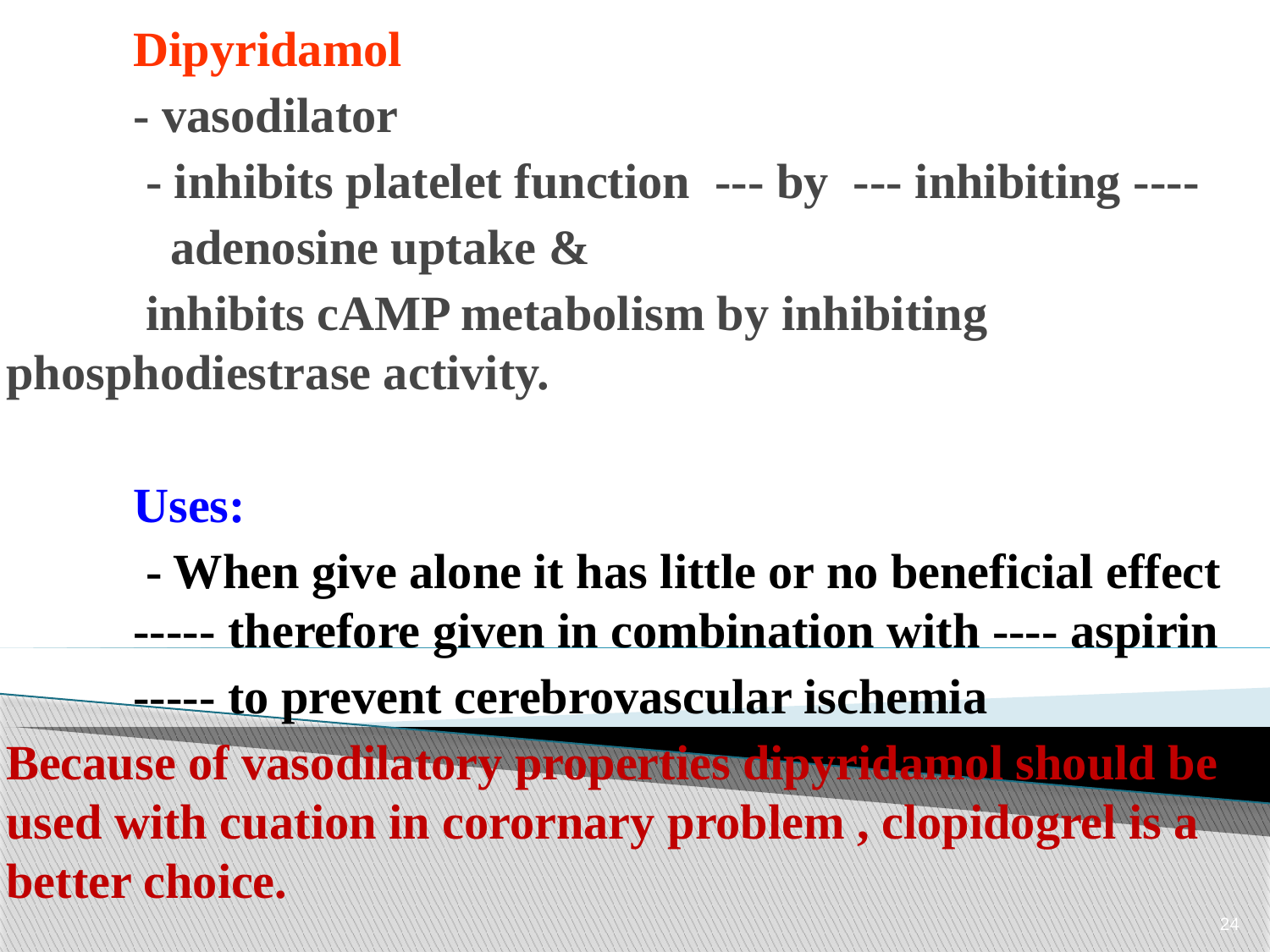

Dipyridamol
 	- vasodilator
	 - inhibits platelet function  --- by  --- inhibiting ----
     	   adenosine uptake &
     	 inhibits cAMP metabolism by inhibiting   	phosphodiestrase activity.

	Uses:
   	 - When give alone it has little or no beneficial effect  	----- therefore given in combination with ---- aspirin
	----- to prevent cerebrovascular ischemia
Because of vasodilatory properties dipyridamol should be used with cuation in corornary problem , clopidogrel is a better choice.
24